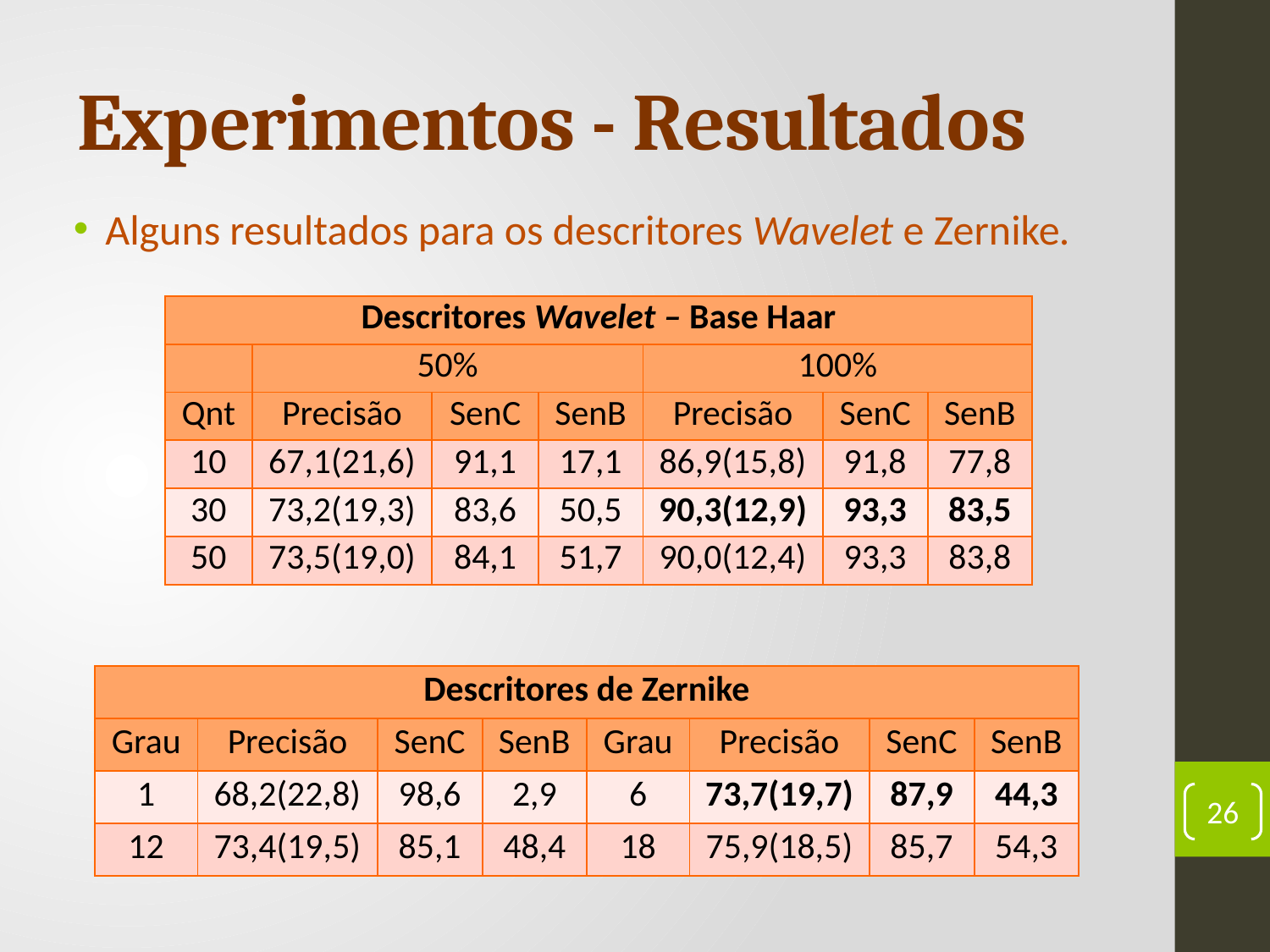

# Experimentos - Resultados
Alguns resultados para os descritores Wavelet e Zernike.

| Descritores Wavelet – Base Haar |  |  |  |  |  |  |
| --- | --- | --- | --- | --- | --- | --- |
|  | 50% |  |  | 100% |  |  |
| Qnt | Precisão | SenC | SenB | Precisão | SenC | SenB |
| 10 | 67,1(21,6) | 91,1 | 17,1 | 86,9(15,8) | 91,8 | 77,8 |
| 30 | 73,2(19,3) | 83,6 | 50,5 | 90,3(12,9) | 93,3 | 83,5 |
| 50 | 73,5(19,0) | 84,1 | 51,7 | 90,0(12,4) | 93,3 | 83,8 |
| Descritores de Zernike |  |  |  |  |  |  |  |
| --- | --- | --- | --- | --- | --- | --- | --- |
| Grau | Precisão | SenC | SenB | Grau | Precisão | SenC | SenB |
| 1 | 68,2(22,8) | 98,6 | 2,9 | 6 | 73,7(19,7) | 87,9 | 44,3 |
| 12 | 73,4(19,5) | 85,1 | 48,4 | 18 | 75,9(18,5) | 85,7 | 54,3 |
26